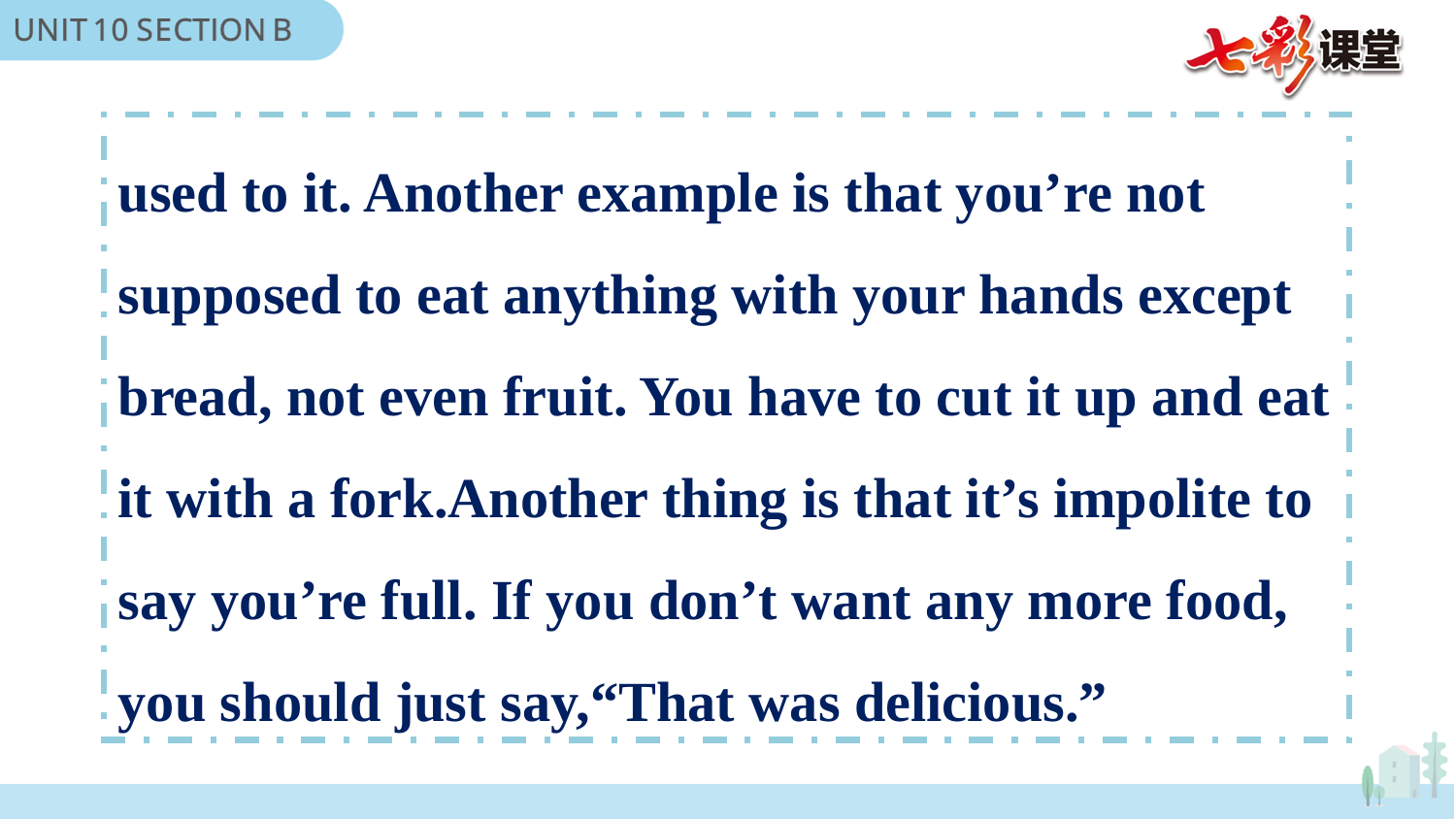

used to it. Another example is that you’re not
supposed to eat anything with your hands except
bread, not even fruit. You have to cut it up and eat
it with a fork.Another thing is that it’s impolite to
say you’re full. If you don’t want any more food,
you should just say,“That was delicious.”